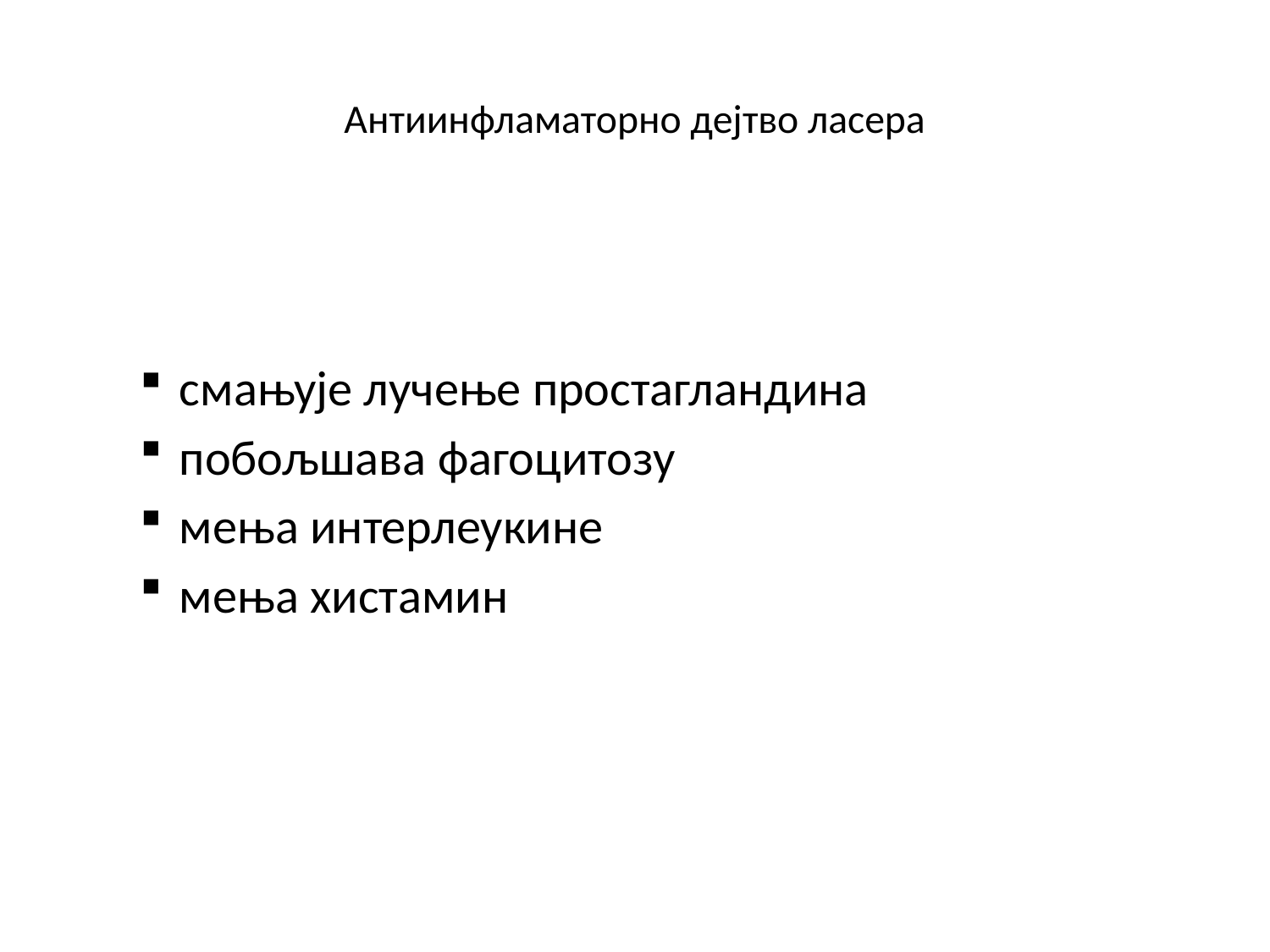

# Антиинфламаторно дејтво ласера

смањује лучење простагландина
побољшава фагоцитозу
мења интерлеукине
мења хистамин